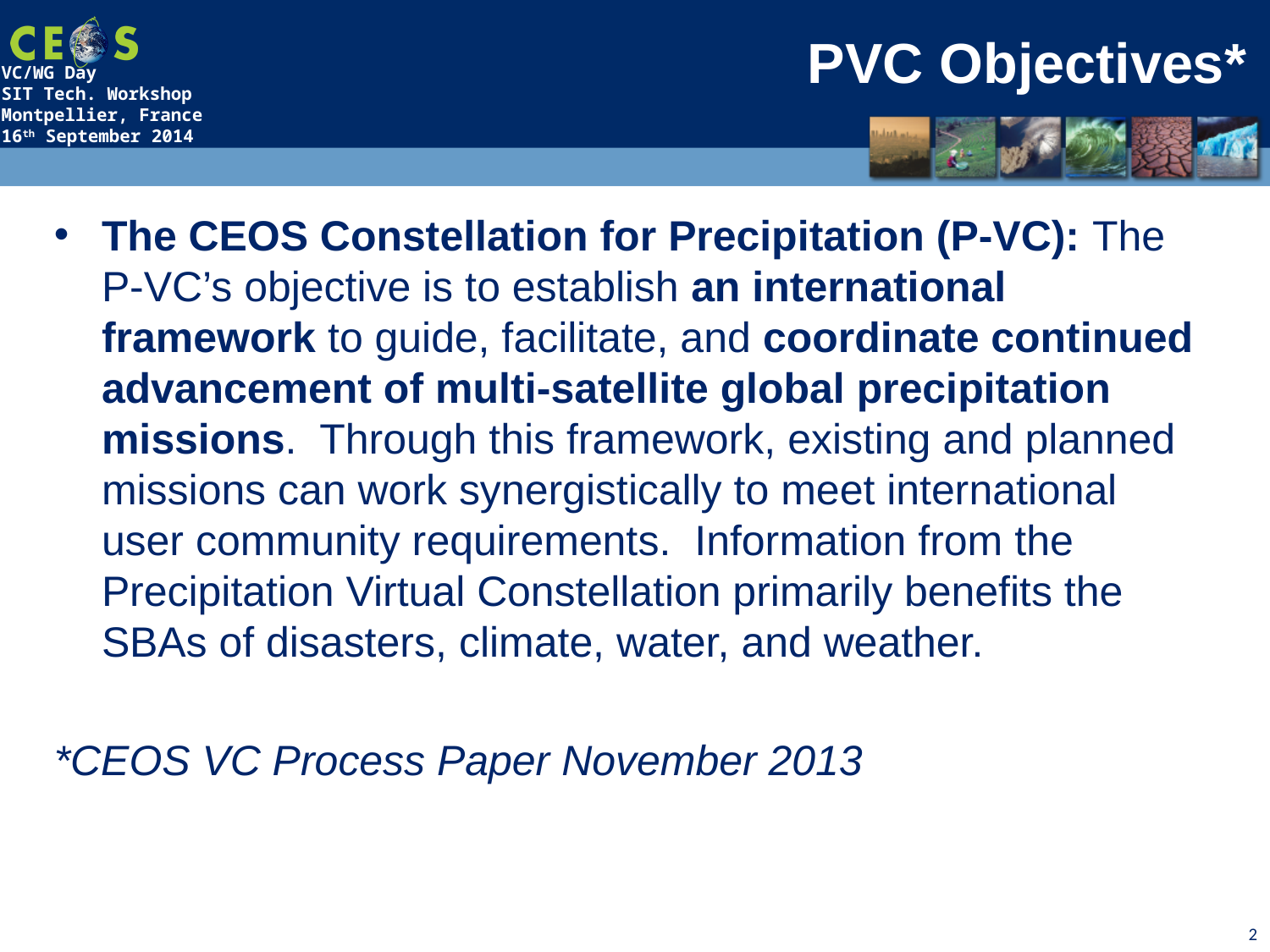

# PVC Objectives*
The CEOS Constellation for Precipitation (P-VC): The P-VC’s objective is to establish an international framework to guide, facilitate, and coordinate continued advancement of multi-satellite global precipitation missions.  Through this framework, existing and planned missions can work synergistically to meet international user community requirements.  Information from the Precipitation Virtual Constellation primarily benefits the SBAs of disasters, climate, water, and weather.

*CEOS VC Process Paper November 2013
2